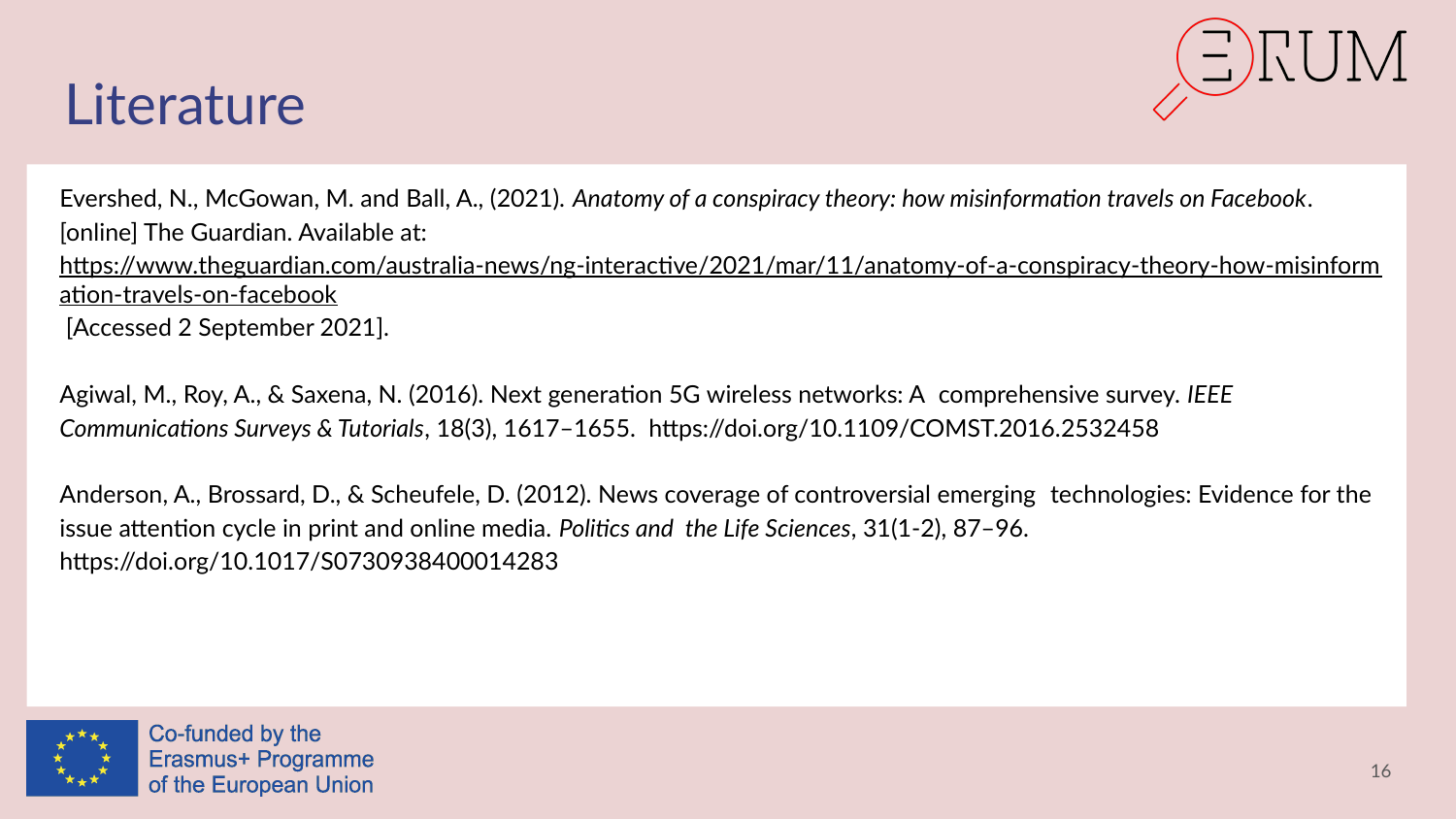

# Literature
Evershed, N., McGowan, M. and Ball, A., (2021). Anatomy of a conspiracy theory: how misinformation travels on Facebook. [online] The Guardian. Available at: https://www.theguardian.com/australia-news/ng-interactive/2021/mar/11/anatomy-of-a-conspiracy-theory-how-misinformation-travels-on-facebook [Accessed 2 September 2021].
Agiwal, M., Roy, A., & Saxena, N. (2016). Next generation 5G wireless networks: A  comprehensive survey. IEEE Communications Surveys & Tutorials, 18(3), 1617–1655.  https://doi.org/10.1109/COMST.2016.2532458
Anderson, A., Brossard, D., & Scheufele, D. (2012). News coverage of controversial emerging  technologies: Evidence for the issue attention cycle in print and online media. Politics and  the Life Sciences, 31(1-2), 87–96. https://doi.org/10.1017/S0730938400014283

16